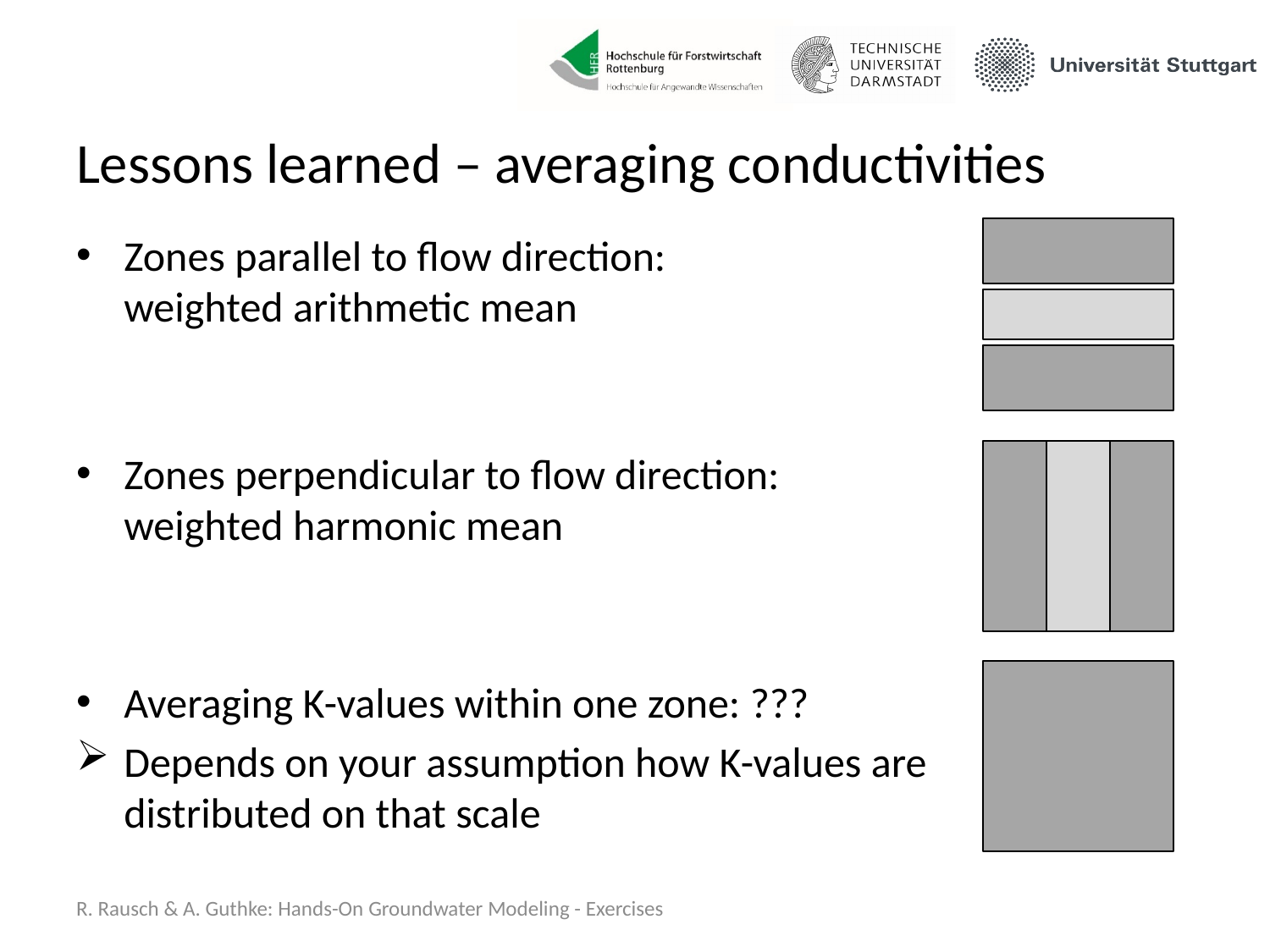

# Lessons learned – averaging conductivities

Zones parallel to flow direction:
weighted arithmetic mean

Zones perpendicular to flow direction:
weighted harmonic mean

Averaging K-values within one zone: ???
Depends on your assumption how K-values are distributed on that scale

R. Rausch & A. Guthke: Hands-On Groundwater Modeling - Exercises